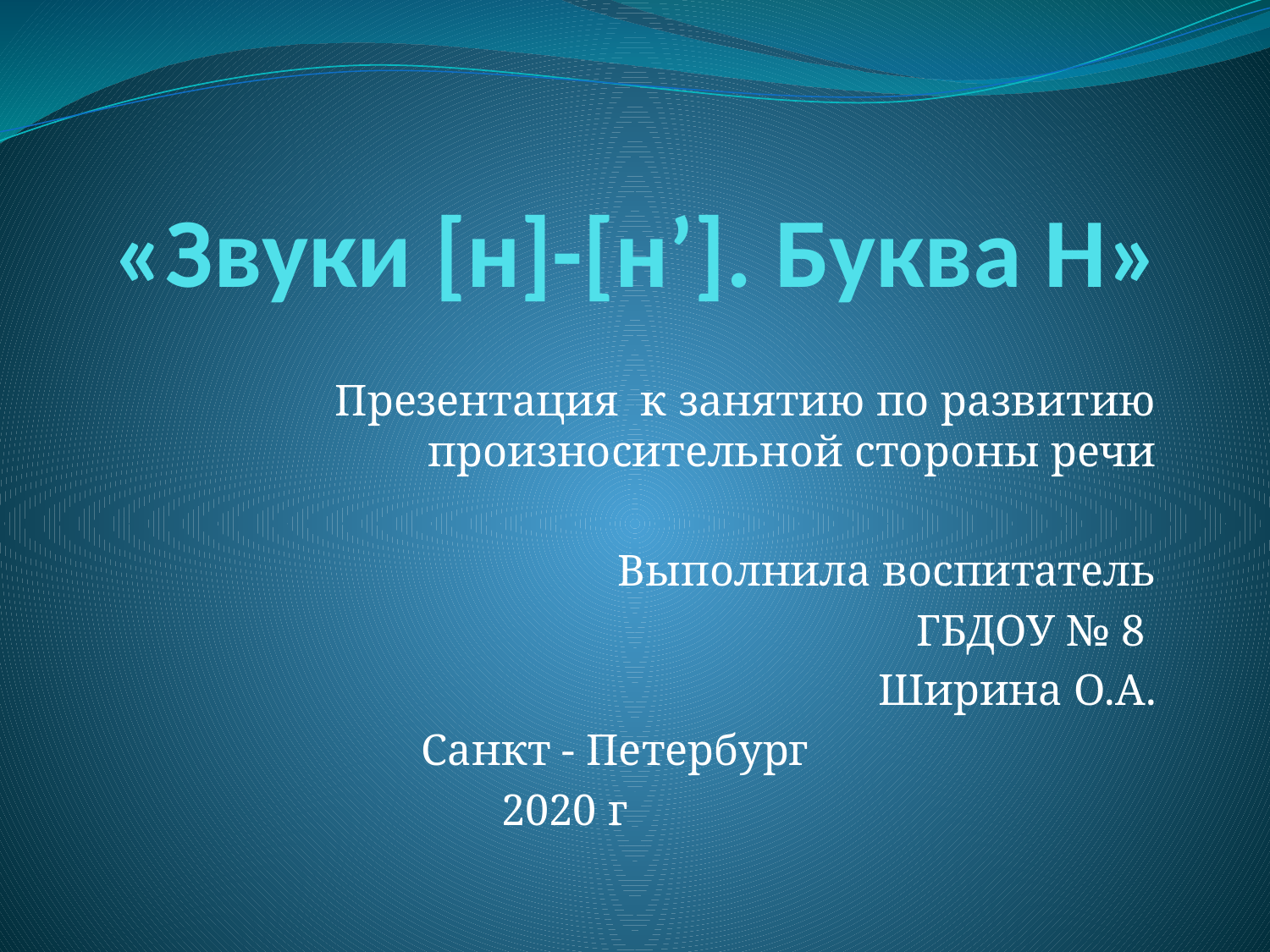

# «Звуки [н]-[н’]. Буква Н»
Презентация  к занятию по развитию произносительной стороны речи

Выполнила воспитатель
ГБДОУ № 8
Ширина О.А.
Санкт - Петербург
2020 г